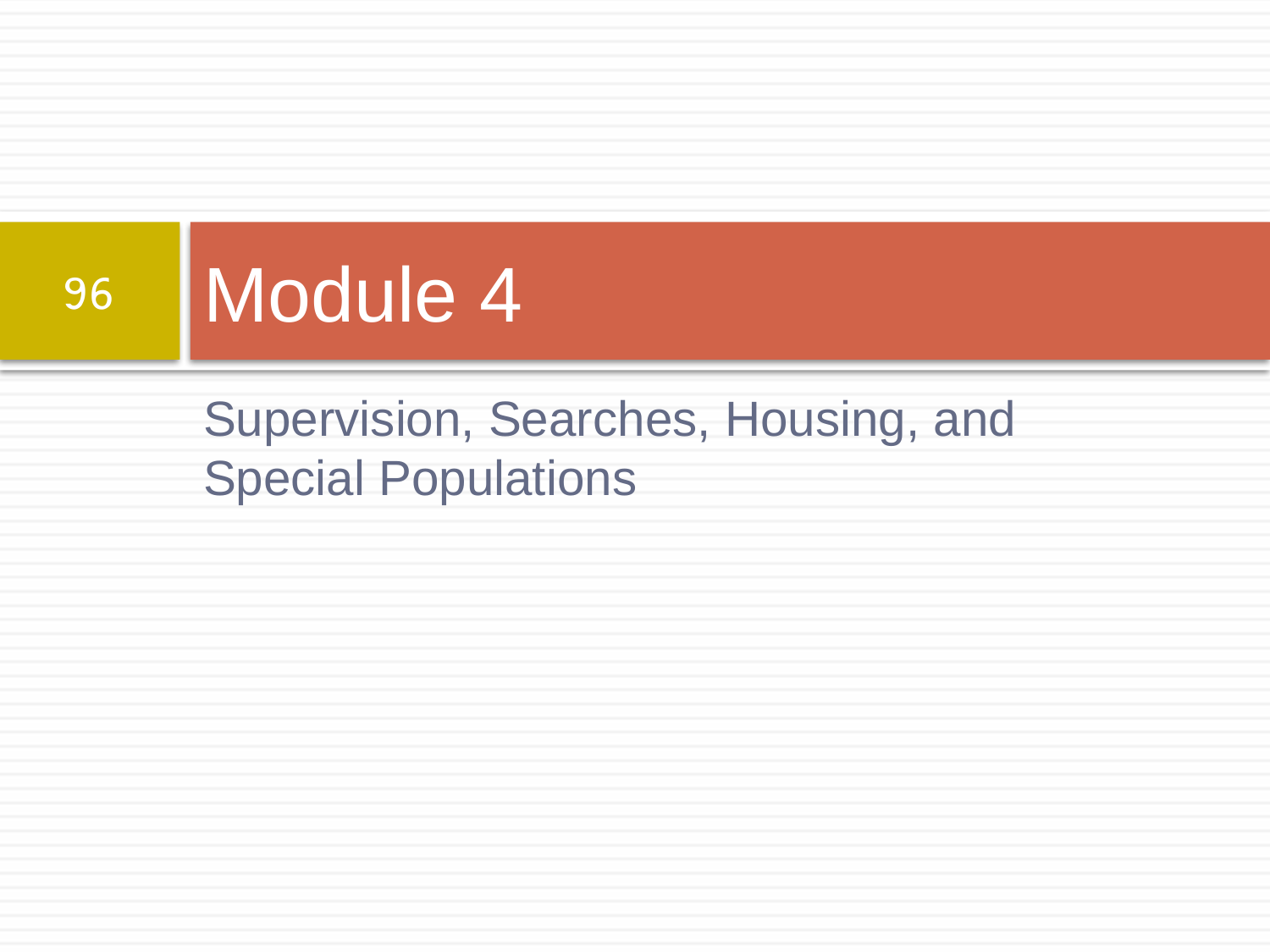

# Module 4
96
Supervision, Searches, Housing, and Special Populations